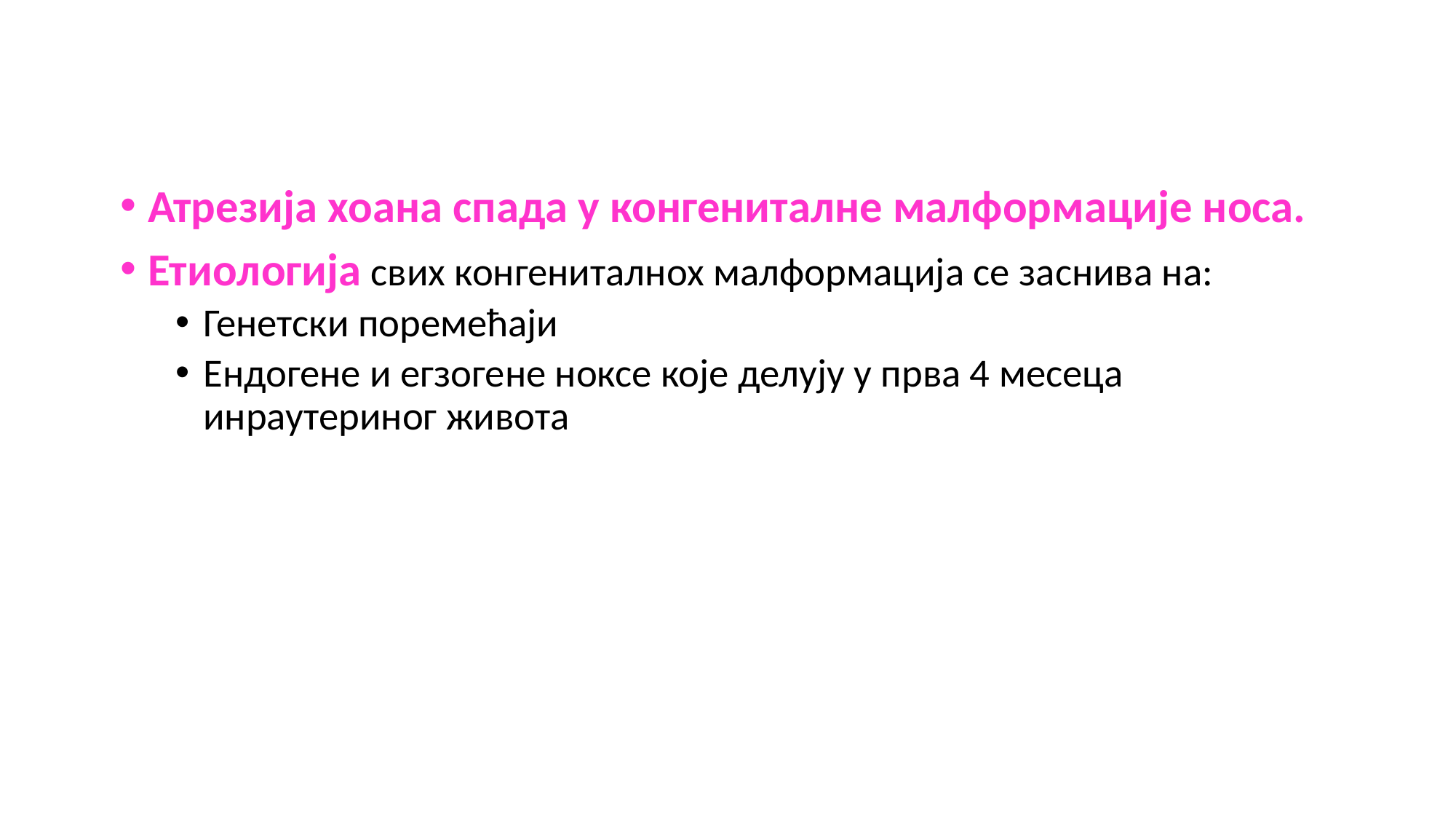

Атрезија хоана спада у конгениталне малформације носа.
Етиологија свих конгениталнох малформација се заснива на:
Генетски поремећаји
Ендогене и егзогене ноксе које делују у прва 4 месеца инраутериног живота